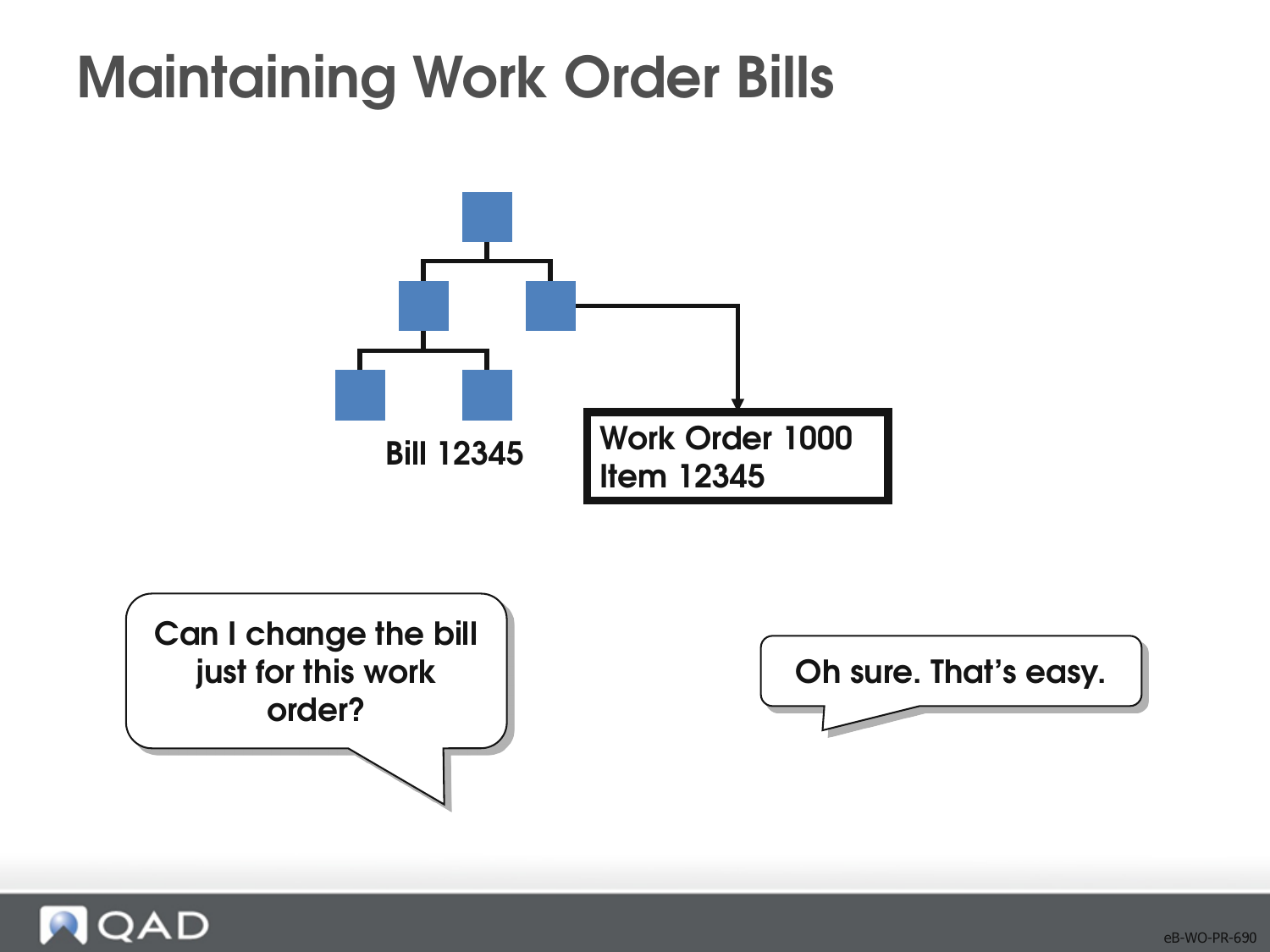

# Maintaining Work Order Bills

Work Order 1000
Item 12345
Bill 12345
Can I change the bill just for this work order?
Oh sure. That’s easy.
eB-WO-PR-690